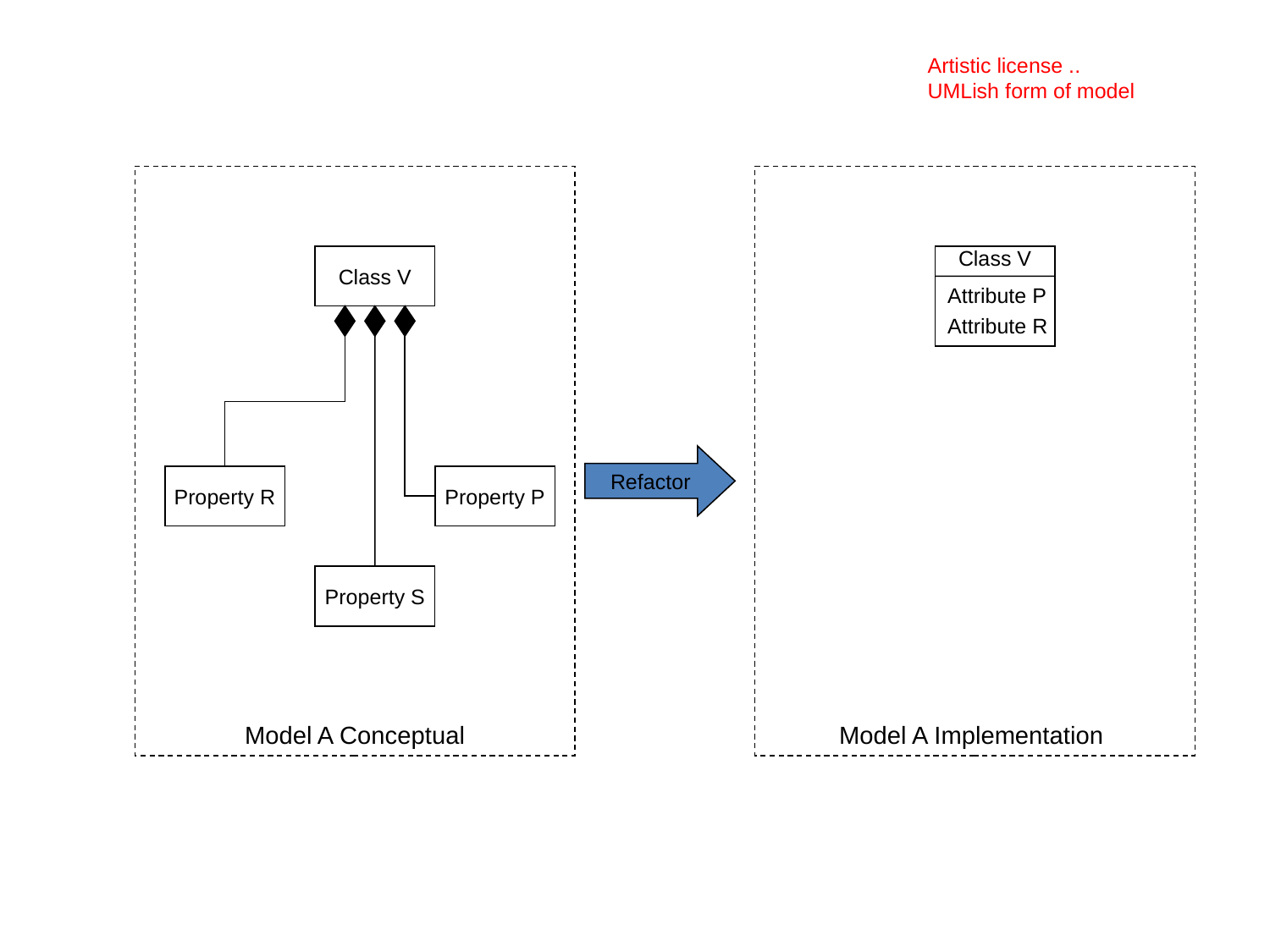

Artistic license .. UMLish form of model
Model A Conceptual
Model A Implementation
Class V
Class V

Attribute P

Attribute R
Refactor
Property R
Property P
Property S